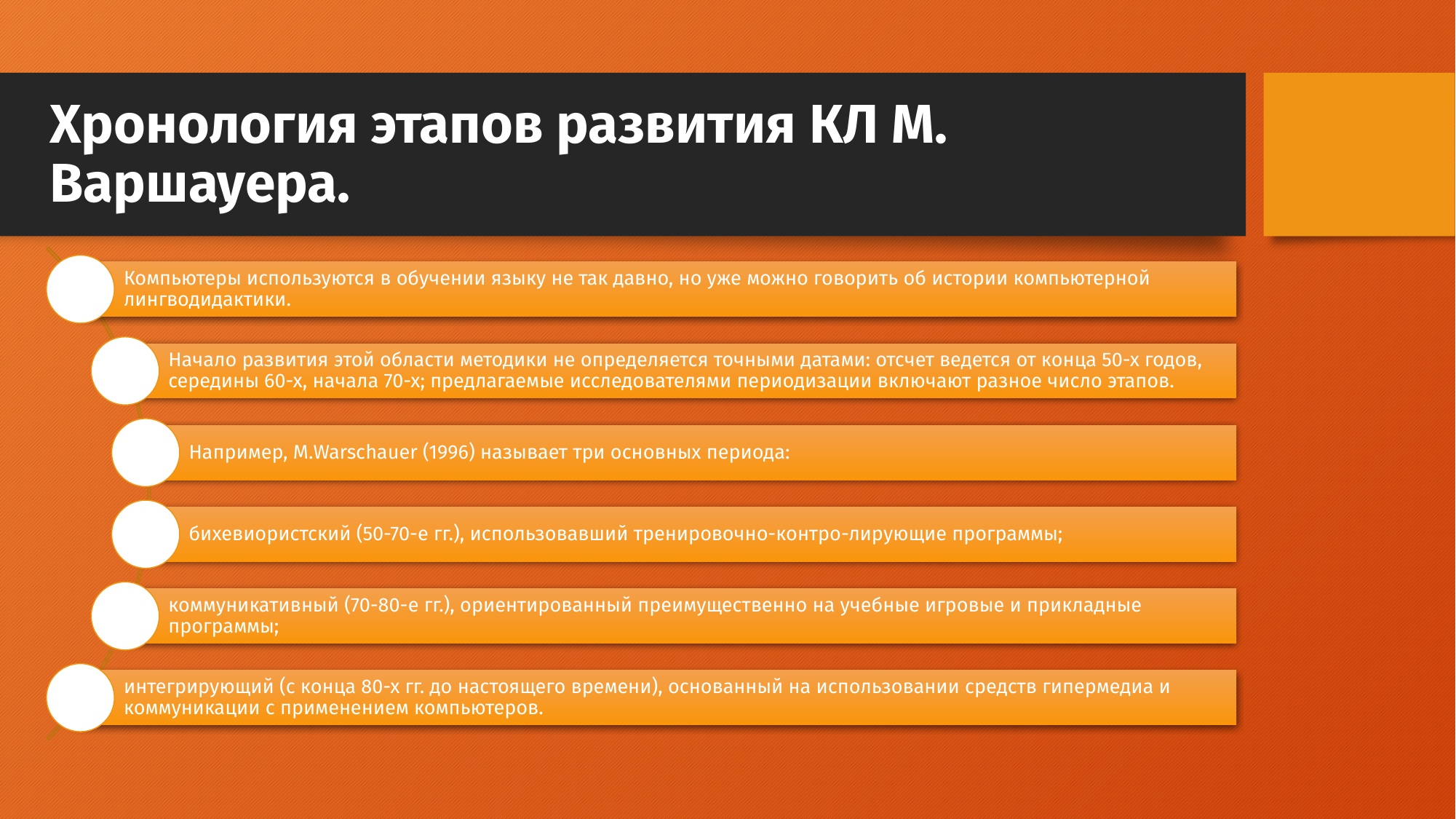

# Хронология этапов развития КЛ М. Варшауера.
Компьютеры используются в обучении языку не так давно, но уже можно говорить об истории компьютерной лингводидактики.
Начало развития этой области методики не определяется точными датами: отсчет ведется от конца 50-х годов, середины 60-х, начала 70-х; предлагаемые исследователями периодизации включают разное число этапов.
Например, М.Warschauer (1996) называет три основных периода:
бихевиористский (50-70-е гг.), использовавший тренировочно-контро-лирующие программы;
коммуникативный (70-80-е гг.), ориентированный преимущественно на учебные игровые и прикладные программы;
интегрирующий (с конца 80-х гг. до настоящего времени), основанный на использовании средств гипермедиа и коммуникации с применением компьютеров.